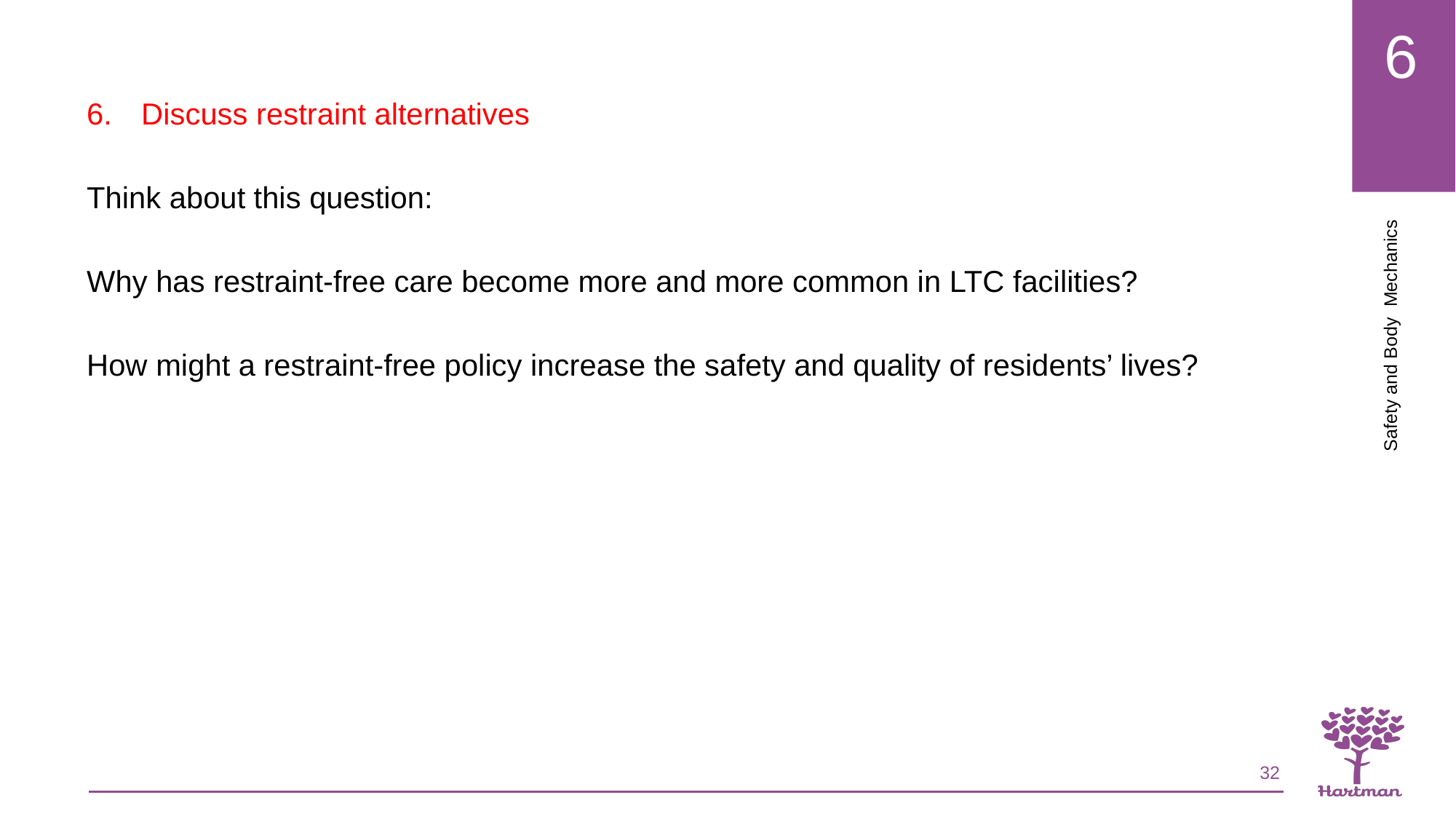

Discuss restraint alternatives

Think about this question:

Why has restraint-free care become more and more common in LTC facilities?

How might a restraint-free policy increase the safety and quality of residents’ lives?

32